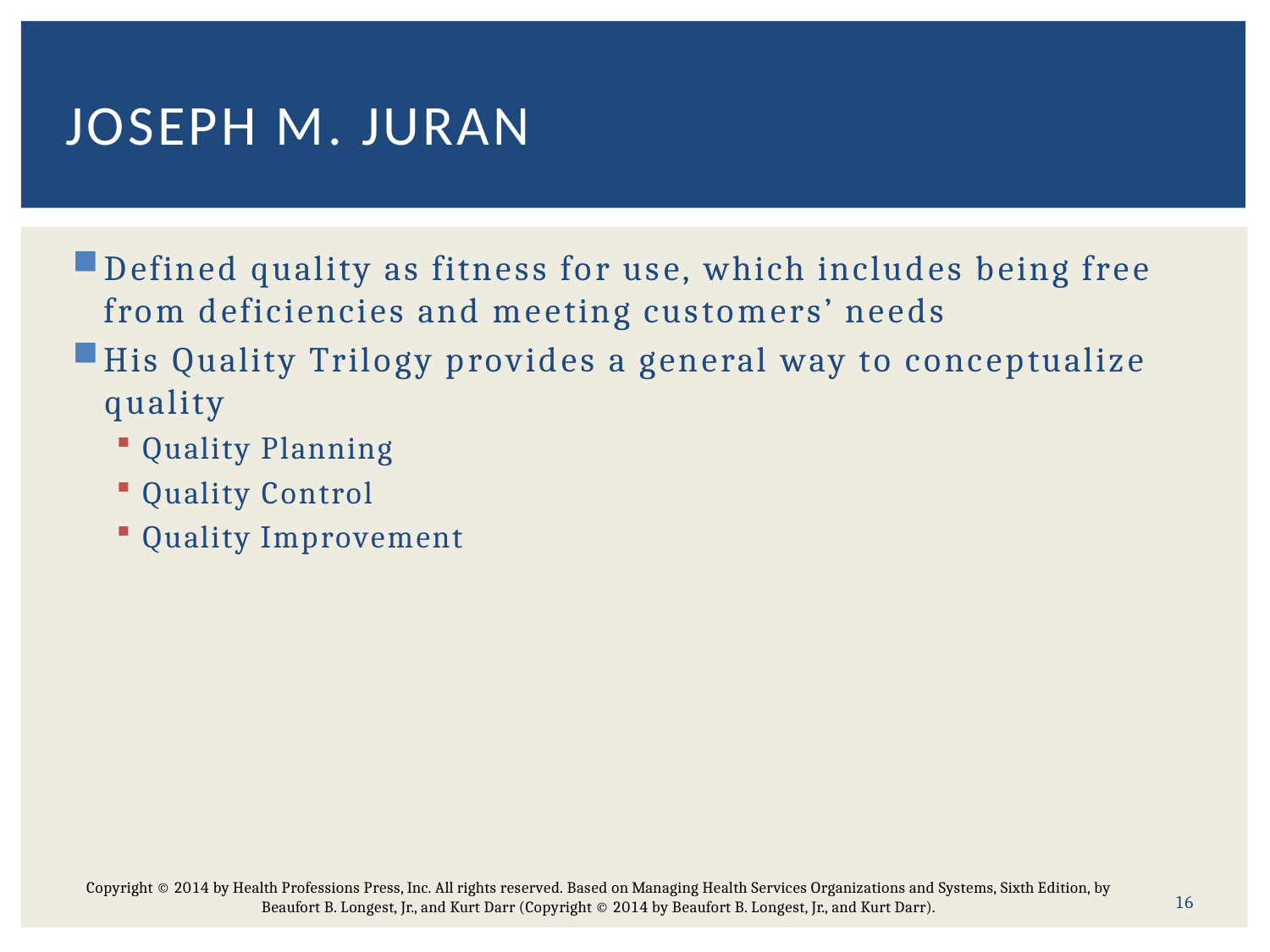

# Joseph M. Juran
Defined quality as fitness for use, which includes being free from deficiencies and meeting customers’ needs
His Quality Trilogy provides a general way to conceptualize quality
Quality Planning
Quality Control
Quality Improvement

16